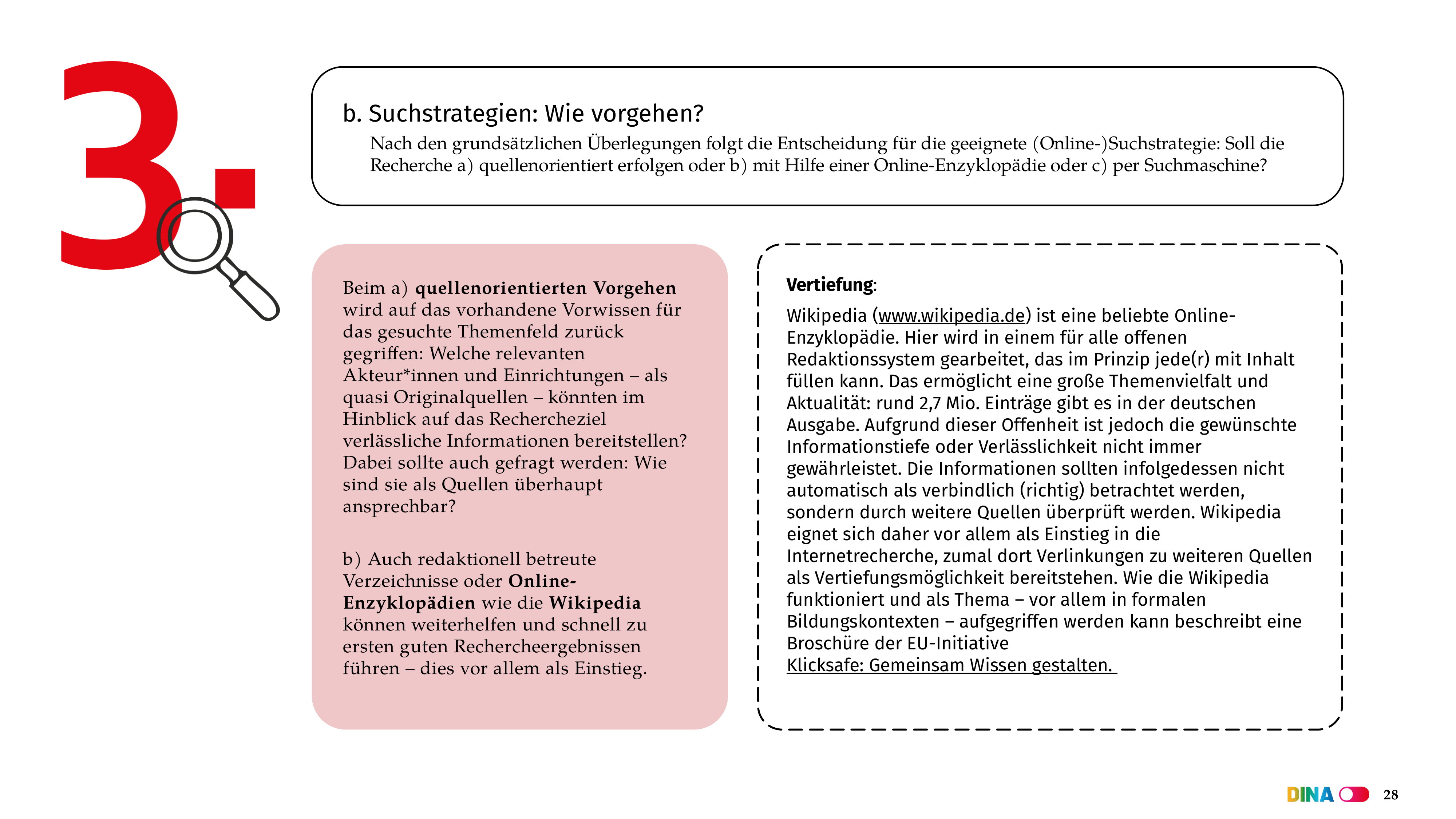

b. Suchstrategien: Wie vorgehen?
Nach den grundsätzlichen Überlegungen folgt die Entscheidung für die geeignete (Online-)Suchstrategie: Soll die Recherche a) quellenorientiert erfolgen oder b) mit Hilfe einer Online-Enzyklopädie oder c) per Suchmaschine?
Vertiefung:
Wikipedia (www.wikipedia.de) ist eine beliebte Online-Enzyklopädie. Hier wird in einem für alle offenen Redaktionssystem gearbeitet, das im Prinzip jede(r) mit Inhalt füllen kann. Das ermöglicht eine große Themenvielfalt und Aktualität: rund 2,7 Mio. Einträge gibt es in der deutschen Ausgabe. Aufgrund dieser Offenheit ist jedoch die gewünschte Informationstiefe oder Verlässlichkeit nicht immer gewährleistet. Die Informationen sollten infolgedessen nicht automatisch als verbindlich (richtig) betrachtet werden, sondern durch weitere Quellen überprüft werden. Wikipedia eignet sich daher vor allem als Einstieg in die Internetrecherche, zumal dort Verlinkungen zu weiteren Quellen als Vertiefungsmöglichkeit bereitstehen. Wie die Wikipedia funktioniert und als Thema – vor allem in formalen Bildungskontexten – aufgegriffen werden kann beschreibt eine Broschüre der EU-Initiative Klicksafe: Gemeinsam Wissen gestalten.
Beim a) quellenorientierten Vorgehen wird auf das vorhandene Vorwissen für das gesuchte Themenfeld zurück gegriffen: Welche relevanten Akteur*innen und Einrichtungen – als quasi Originalquellen – könnten im Hinblick auf das Rechercheziel verlässliche Informationen bereitstellen? Dabei sollte auch gefragt werden: Wie sind sie als Quellen überhaupt ansprechbar?

b) Auch redaktionell betreute Verzeichnisse oder Online-Enzyklopädien wie die Wikipedia können weiterhelfen und schnell zu ersten guten Rechercheergebnissen führen – dies vor allem als Einstieg.

28